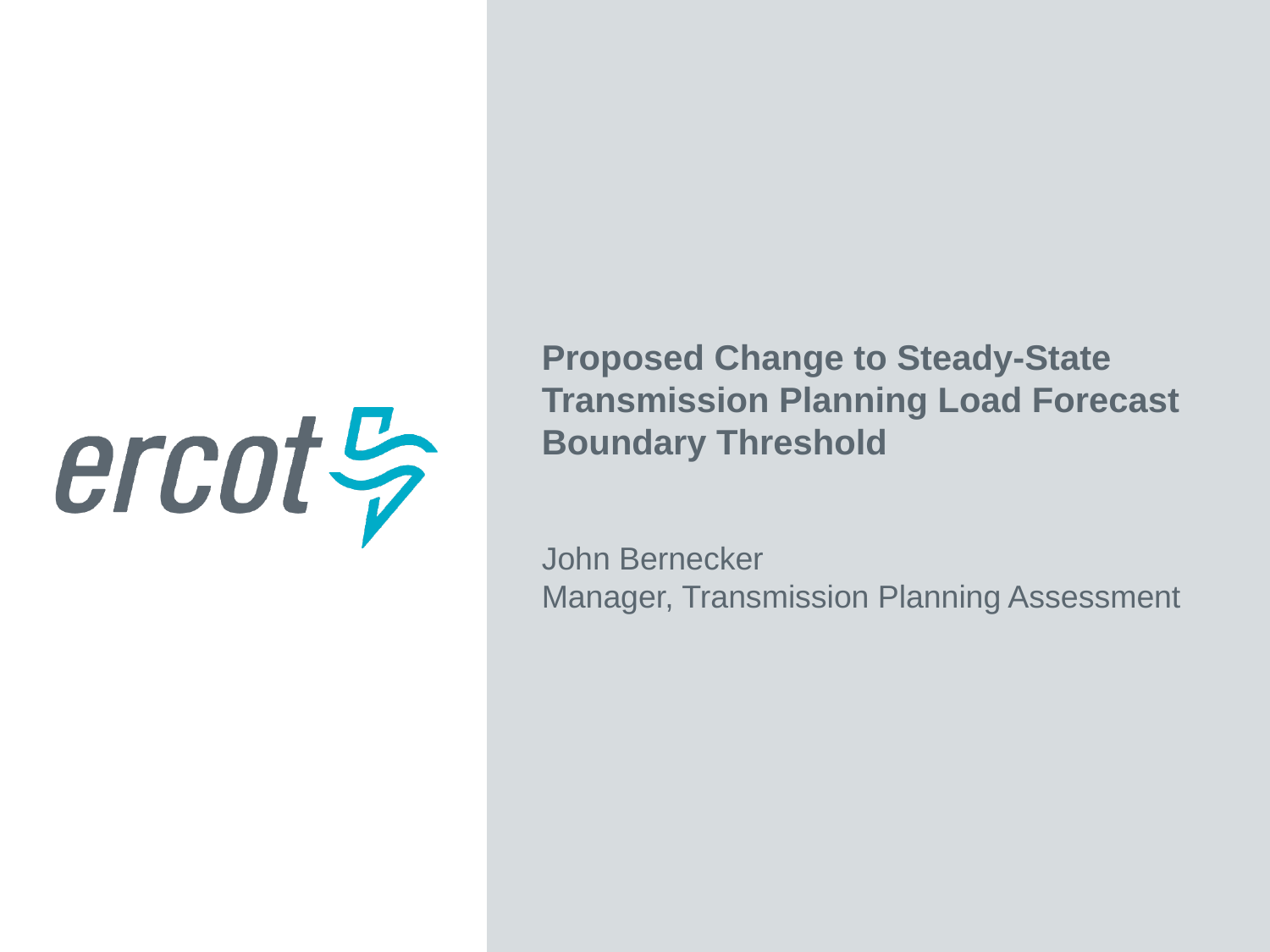

Proposed Change to Steady-State Transmission Planning Load Forecast Boundary Threshold

John Bernecker
Manager, Transmission Planning Assessment